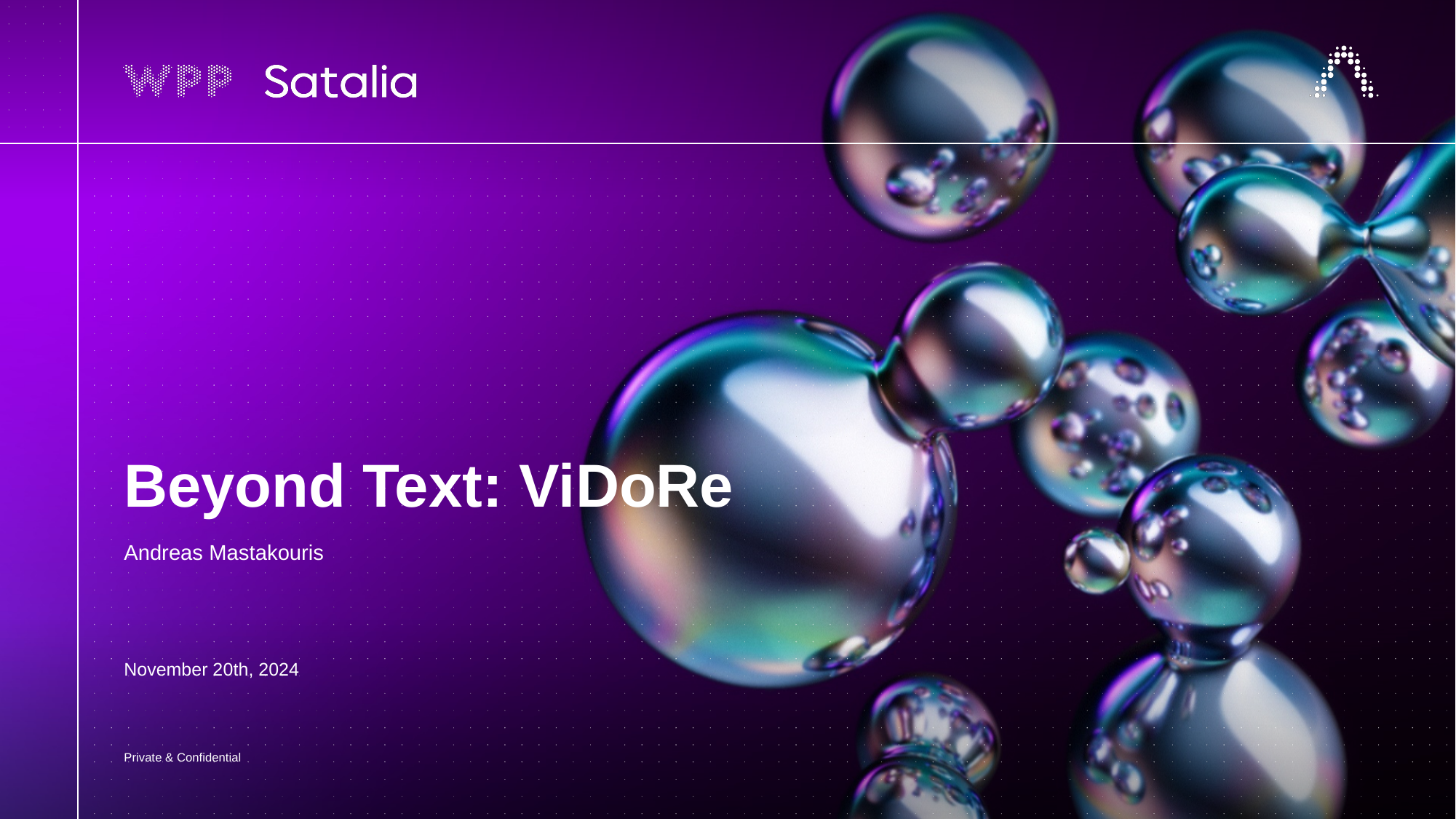

# Beyond Text: ViDoRe
Andreas Mastakouris
November 20th, 2024
Private & Confidential